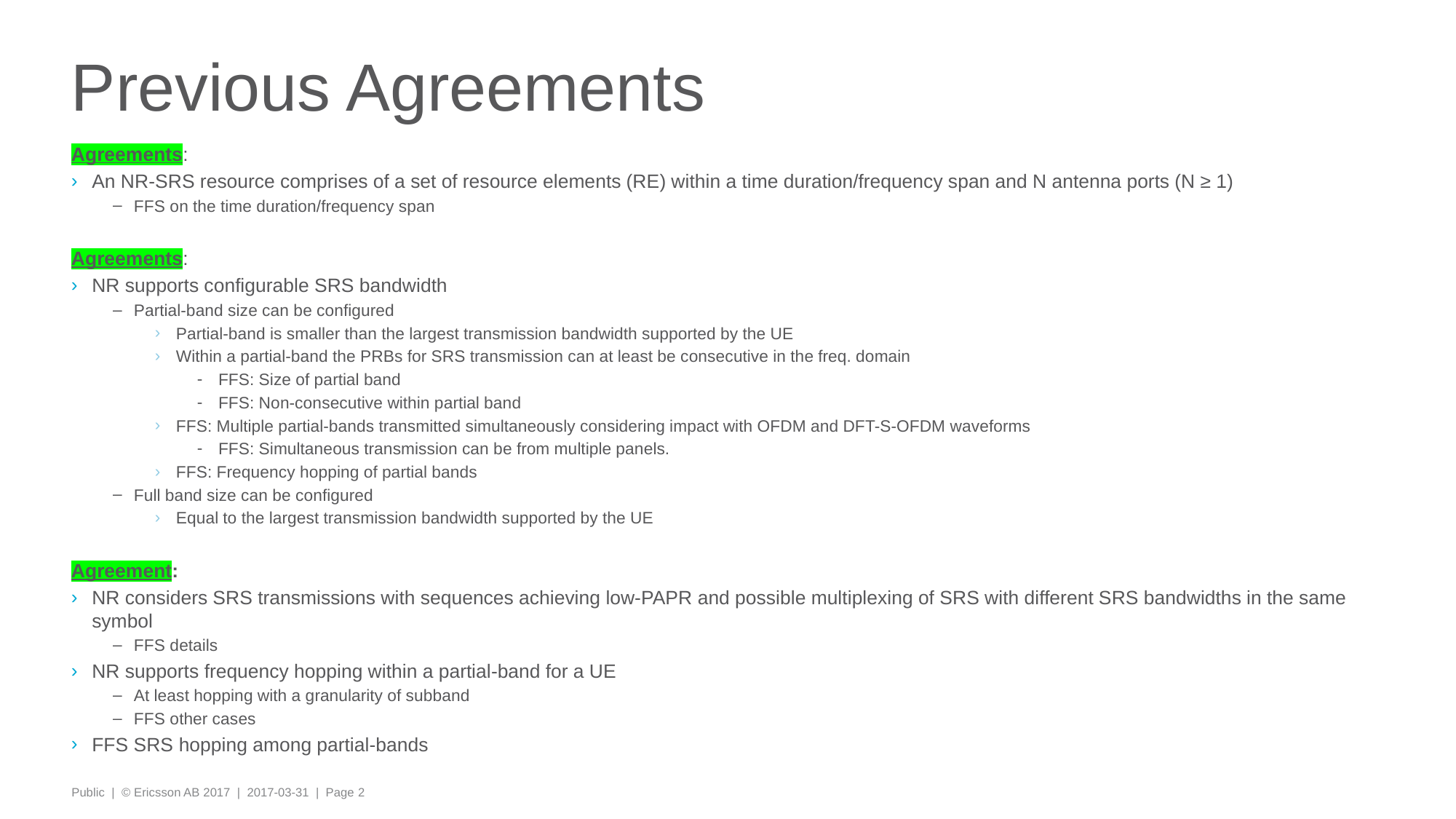

# Previous Agreements
Agreements:
An NR-SRS resource comprises of a set of resource elements (RE) within a time duration/frequency span and N antenna ports (N ≥ 1)
FFS on the time duration/frequency span

Agreements:
NR supports configurable SRS bandwidth
Partial-band size can be configured
Partial-band is smaller than the largest transmission bandwidth supported by the UE
Within a partial-band the PRBs for SRS transmission can at least be consecutive in the freq. domain
FFS: Size of partial band
FFS: Non-consecutive within partial band
FFS: Multiple partial-bands transmitted simultaneously considering impact with OFDM and DFT-S-OFDM waveforms
FFS: Simultaneous transmission can be from multiple panels.
FFS: Frequency hopping of partial bands
Full band size can be configured
Equal to the largest transmission bandwidth supported by the UE

Agreement:
NR considers SRS transmissions with sequences achieving low-PAPR and possible multiplexing of SRS with different SRS bandwidths in the same symbol
FFS details
NR supports frequency hopping within a partial-band for a UE
At least hopping with a granularity of subband
FFS other cases
FFS SRS hopping among partial-bands